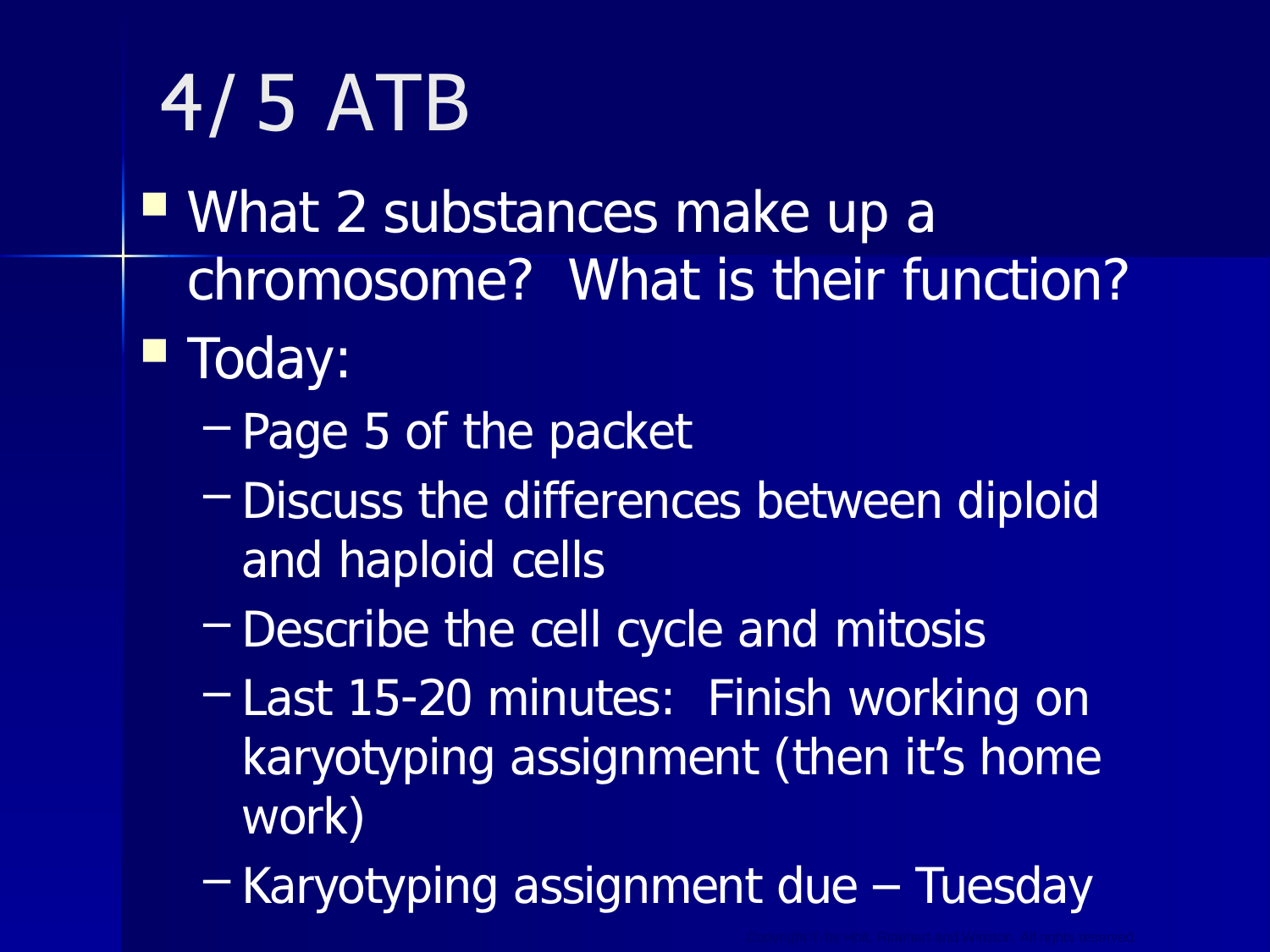

# 4/5 ATB
What 2 substances make up a chromosome?  What is their function?
Today:
Page 5 of the packet
Discuss the differences between diploid and haploid cells
Describe the cell cycle and mitosis
Last 15-20 minutes:  Finish working on karyotyping assignment (then it’s home work)
Karyotyping assignment due – Tuesday